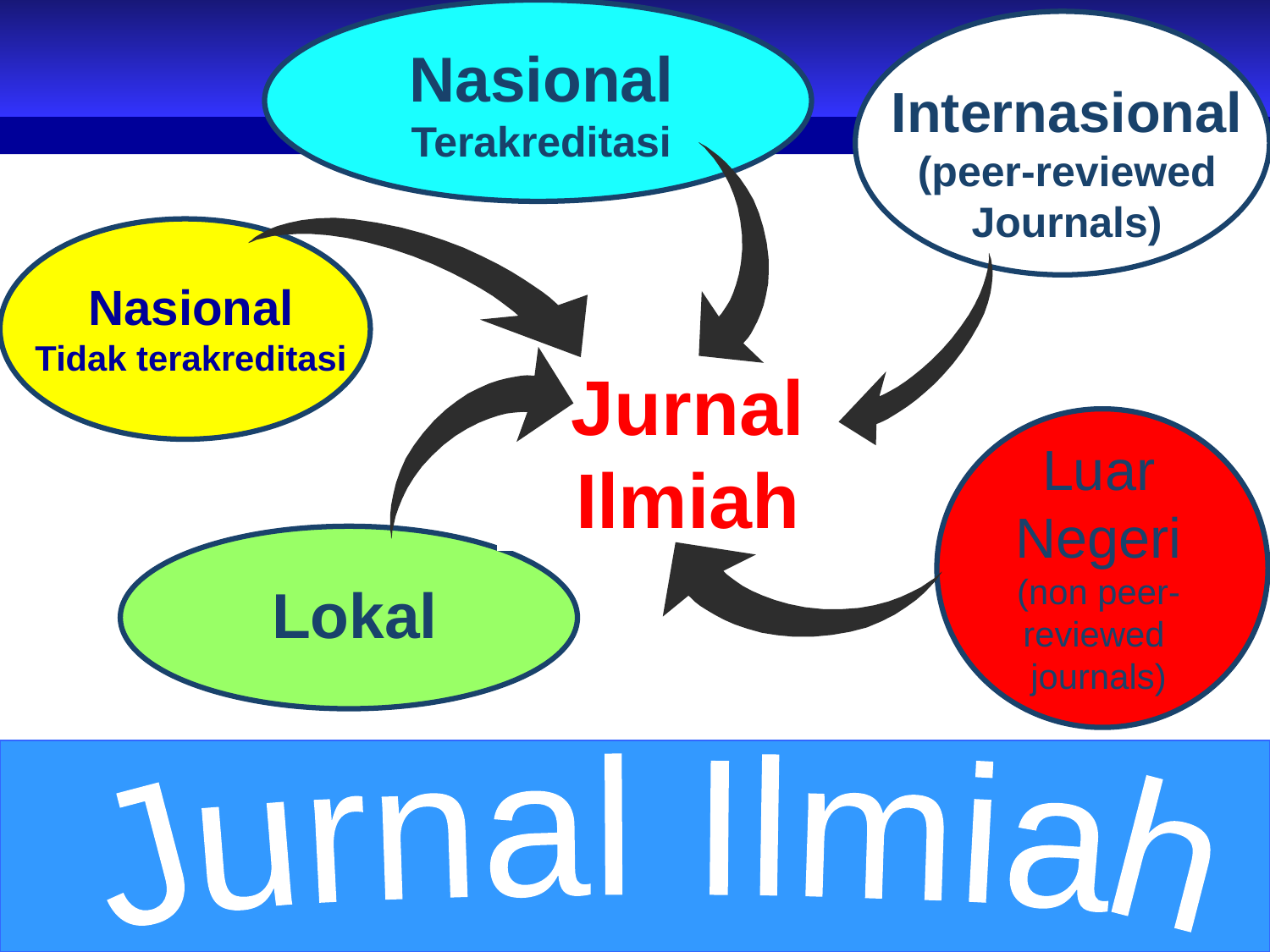

Nasional
Terakreditasi

Internasional
(peer-reviewed Journals)

Nasional
Tidak terakreditasi

Luar Negeri
(non peer-reviewed
journals)

Jurnal Ilmiah

Lokal

Jurnal Ilmiah